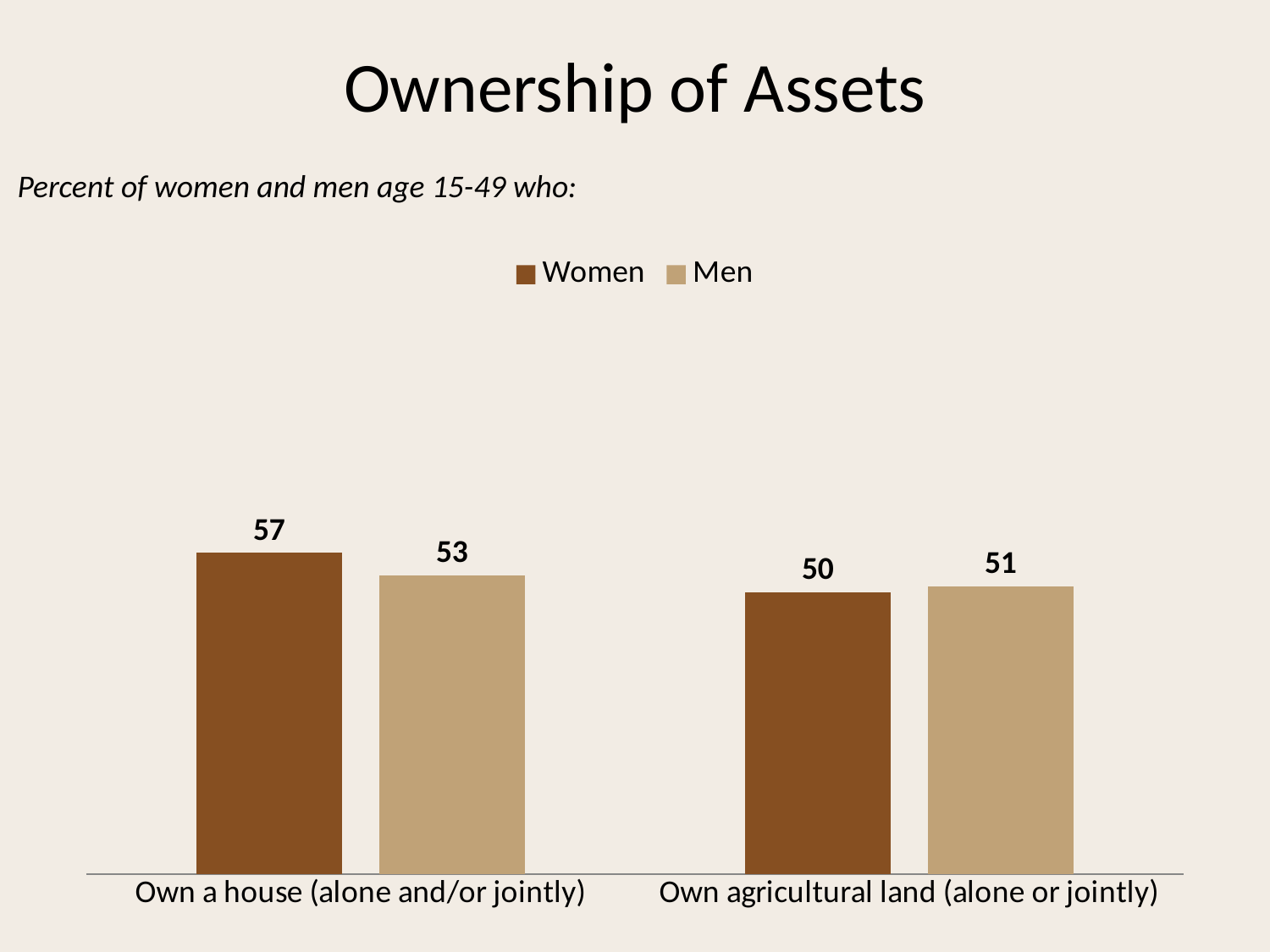

# Ownership of Assets
Percent of women and men age 15-49 who:

### Chart

| Category | Women | Men |
|---|---|---|
| Own a house (alone and/or jointly) | 57.0 | 53.0 |
| Own agricultural land (alone or jointly) | 50.0 | 51.0 |